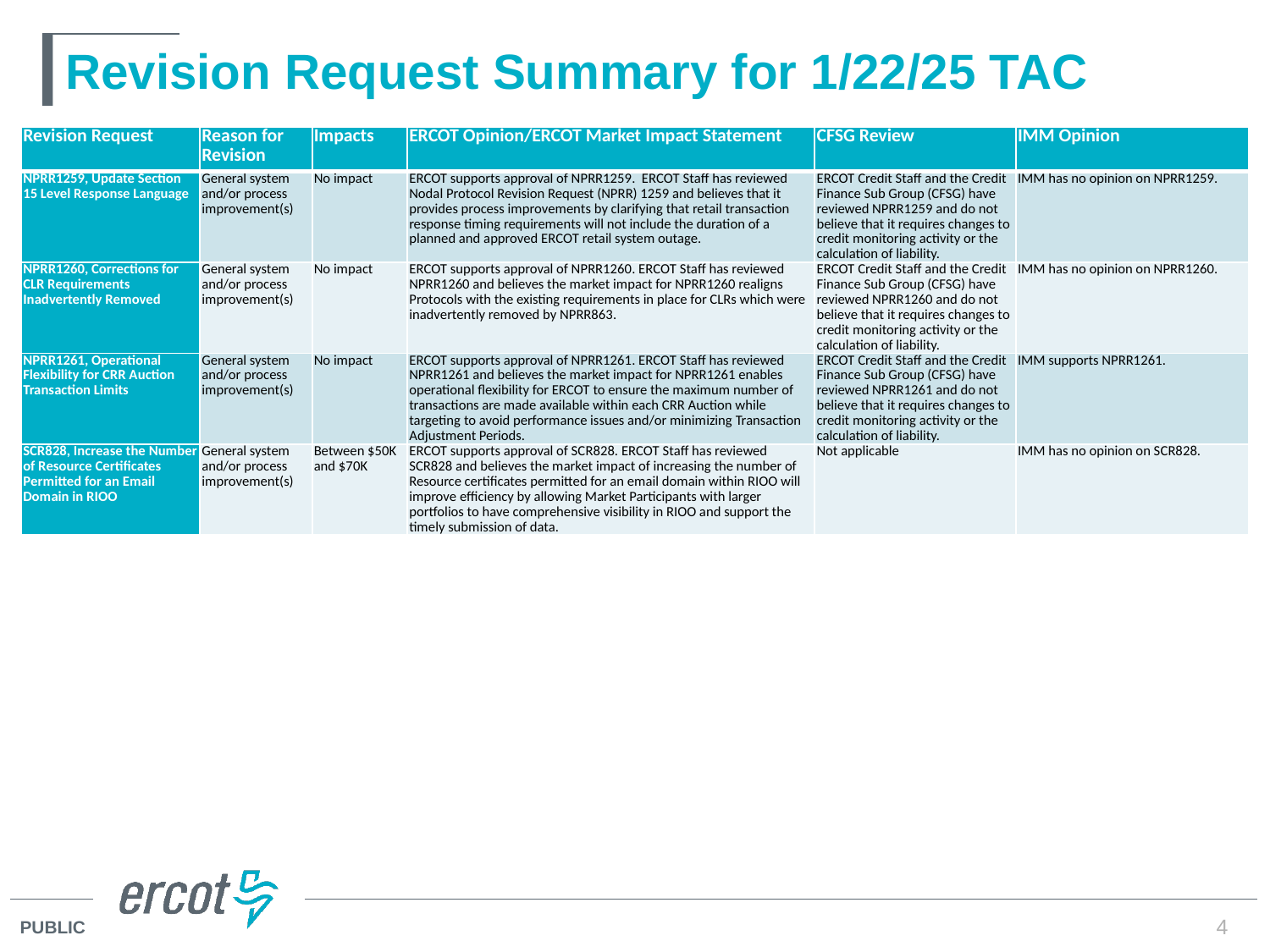

# Revision Request Summary for 1/22/25 TAC
| Revision Request | Reason for Revision | Impacts | ERCOT Opinion/ERCOT Market Impact Statement | CFSG Review | IMM Opinion |
| --- | --- | --- | --- | --- | --- |
| NPRR1259, Update Section 15 Level Response Language | General system and/or process improvement(s) | No impact | ERCOT supports approval of NPRR1259. ERCOT Staff has reviewed Nodal Protocol Revision Request (NPRR) 1259 and believes that it provides process improvements by clarifying that retail transaction response timing requirements will not include the duration of a planned and approved ERCOT retail system outage. | ERCOT Credit Staff and the Credit Finance Sub Group (CFSG) have reviewed NPRR1259 and do not believe that it requires changes to credit monitoring activity or the calculation of liability. | IMM has no opinion on NPRR1259. |
| NPRR1260, Corrections for CLR Requirements Inadvertently Removed | General system and/or process improvement(s) | No impact | ERCOT supports approval of NPRR1260. ERCOT Staff has reviewed NPRR1260 and believes the market impact for NPRR1260 realigns Protocols with the existing requirements in place for CLRs which were inadvertently removed by NPRR863. | ERCOT Credit Staff and the Credit Finance Sub Group (CFSG) have reviewed NPRR1260 and do not believe that it requires changes to credit monitoring activity or the calculation of liability. | IMM has no opinion on NPRR1260. |
| NPRR1261, Operational Flexibility for CRR Auction Transaction Limits | General system and/or process improvement(s) | No impact | ERCOT supports approval of NPRR1261. ERCOT Staff has reviewed NPRR1261 and believes the market impact for NPRR1261 enables operational flexibility for ERCOT to ensure the maximum number of transactions are made available within each CRR Auction while targeting to avoid performance issues and/or minimizing Transaction Adjustment Periods. | ERCOT Credit Staff and the Credit Finance Sub Group (CFSG) have reviewed NPRR1261 and do not believe that it requires changes to credit monitoring activity or the calculation of liability. | IMM supports NPRR1261. |
| SCR828, Increase the Number of Resource Certificates Permitted for an Email Domain in RIOO | General system and/or process improvement(s) | Between $50K and $70K | ERCOT supports approval of SCR828. ERCOT Staff has reviewed SCR828 and believes the market impact of increasing the number of Resource certificates permitted for an email domain within RIOO will improve efficiency by allowing Market Participants with larger portfolios to have comprehensive visibility in RIOO and support the timely submission of data. | Not applicable | IMM has no opinion on SCR828. |
4